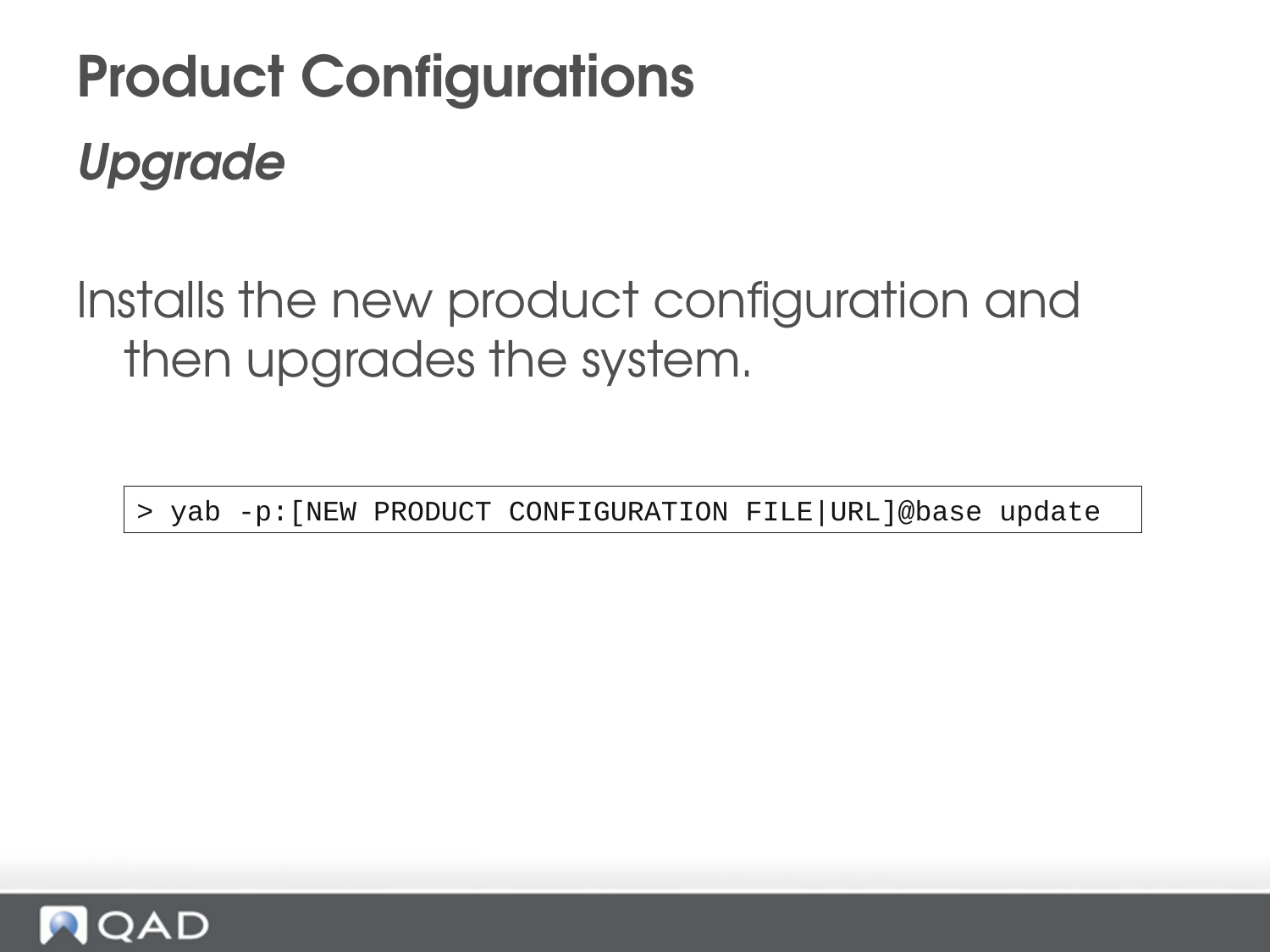

# Product Configurations
Upgrade

Installs the new product configuration and then upgrades the system.
> yab -p:[NEW PRODUCT CONFIGURATION FILE|URL]@base update